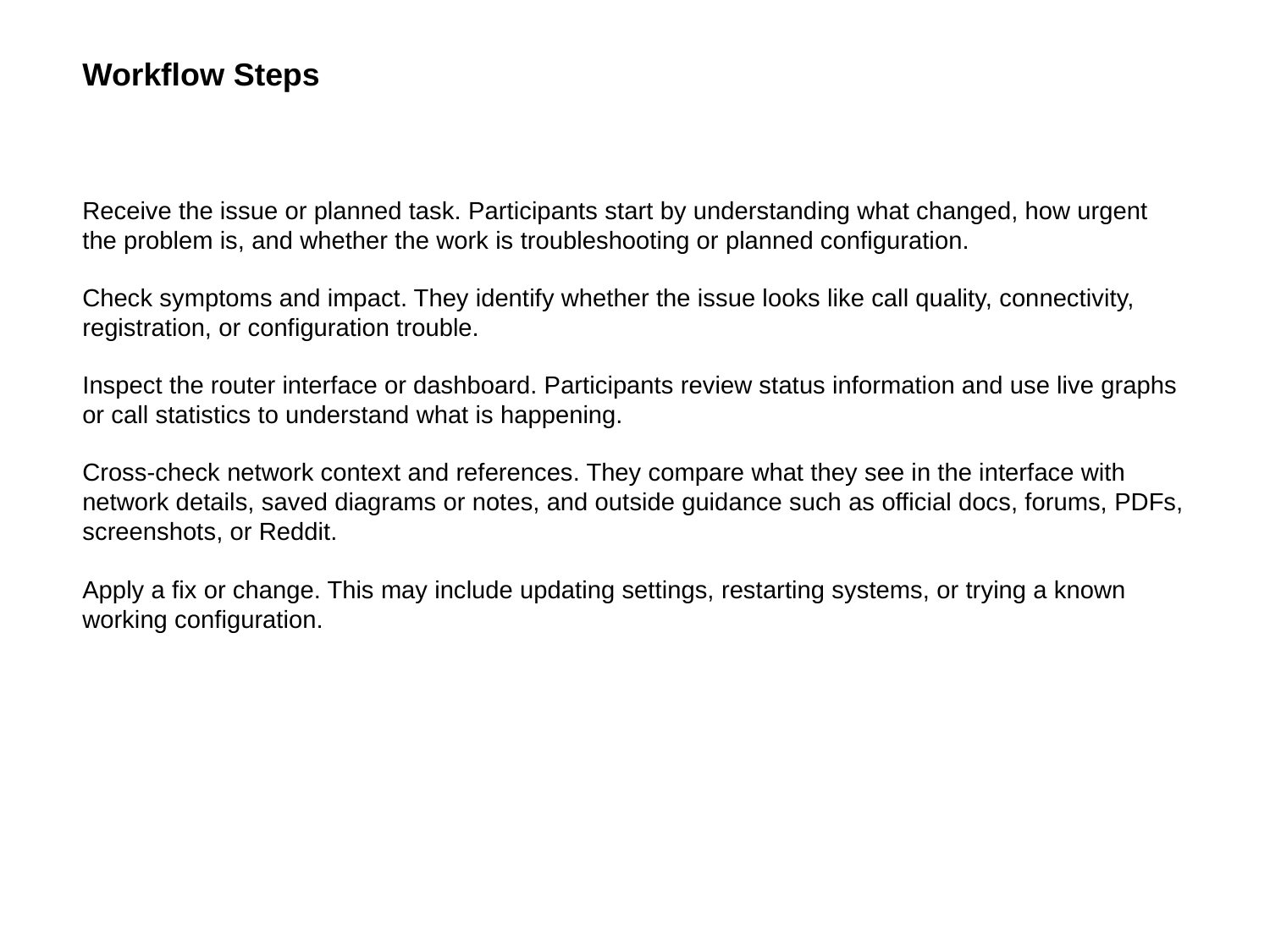

Workflow Steps
Receive the issue or planned task. Participants start by understanding what changed, how urgent the problem is, and whether the work is troubleshooting or planned configuration.
Check symptoms and impact. They identify whether the issue looks like call quality, connectivity, registration, or configuration trouble.
Inspect the router interface or dashboard. Participants review status information and use live graphs or call statistics to understand what is happening.
Cross-check network context and references. They compare what they see in the interface with network details, saved diagrams or notes, and outside guidance such as official docs, forums, PDFs, screenshots, or Reddit.
Apply a fix or change. This may include updating settings, restarting systems, or trying a known working configuration.